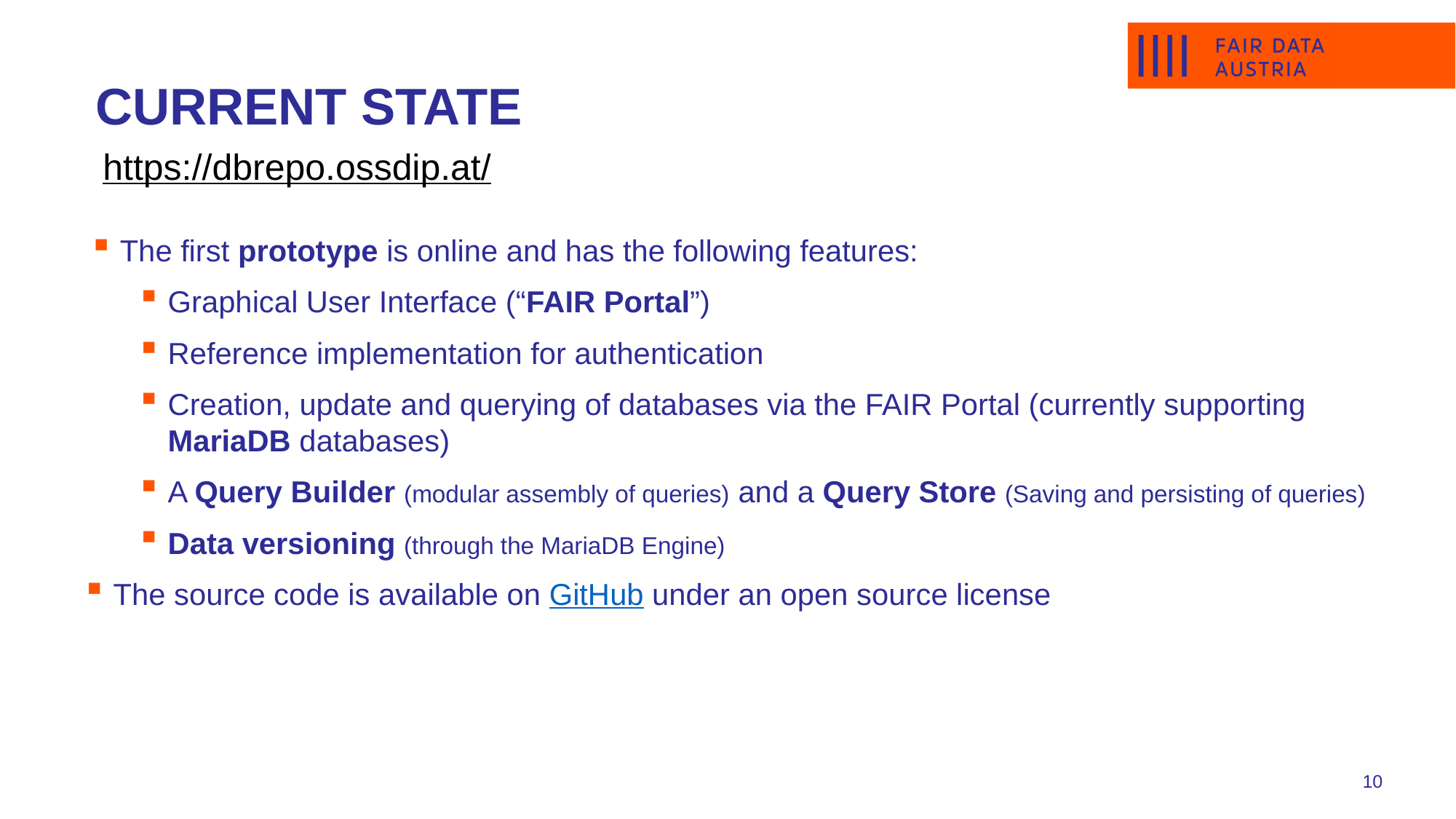

# current state
https://dbrepo.ossdip.at/

The first prototype is online and has the following features:
Graphical User Interface (“FAIR Portal”)
Reference implementation for authentication
Creation, update and querying of databases via the FAIR Portal (currently supporting MariaDB databases)
A Query Builder (modular assembly of queries) and a Query Store (Saving and persisting of queries)
Data versioning (through the MariaDB Engine)
The source code is available on GitHub under an open source license